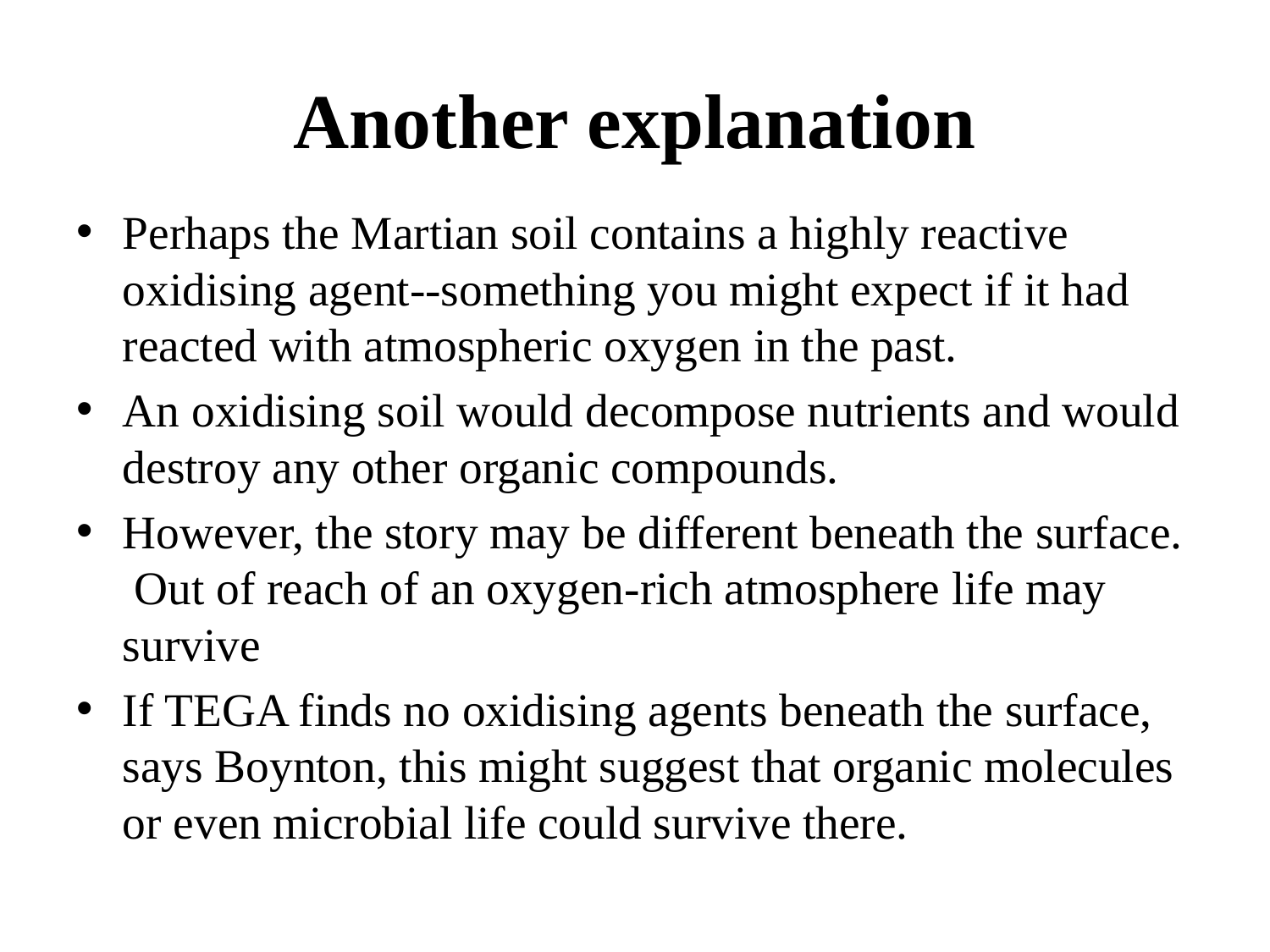

# Another explanation
Perhaps the Martian soil contains a highly reactive oxidising agent--something you might expect if it had reacted with atmospheric oxygen in the past.
An oxidising soil would decompose nutrients and would destroy any other organic compounds.
However, the story may be different beneath the surface.  Out of reach of an oxygen-rich atmosphere life may survive
If TEGA finds no oxidising agents beneath the surface, says Boynton, this might suggest that organic molecules or even microbial life could survive there.